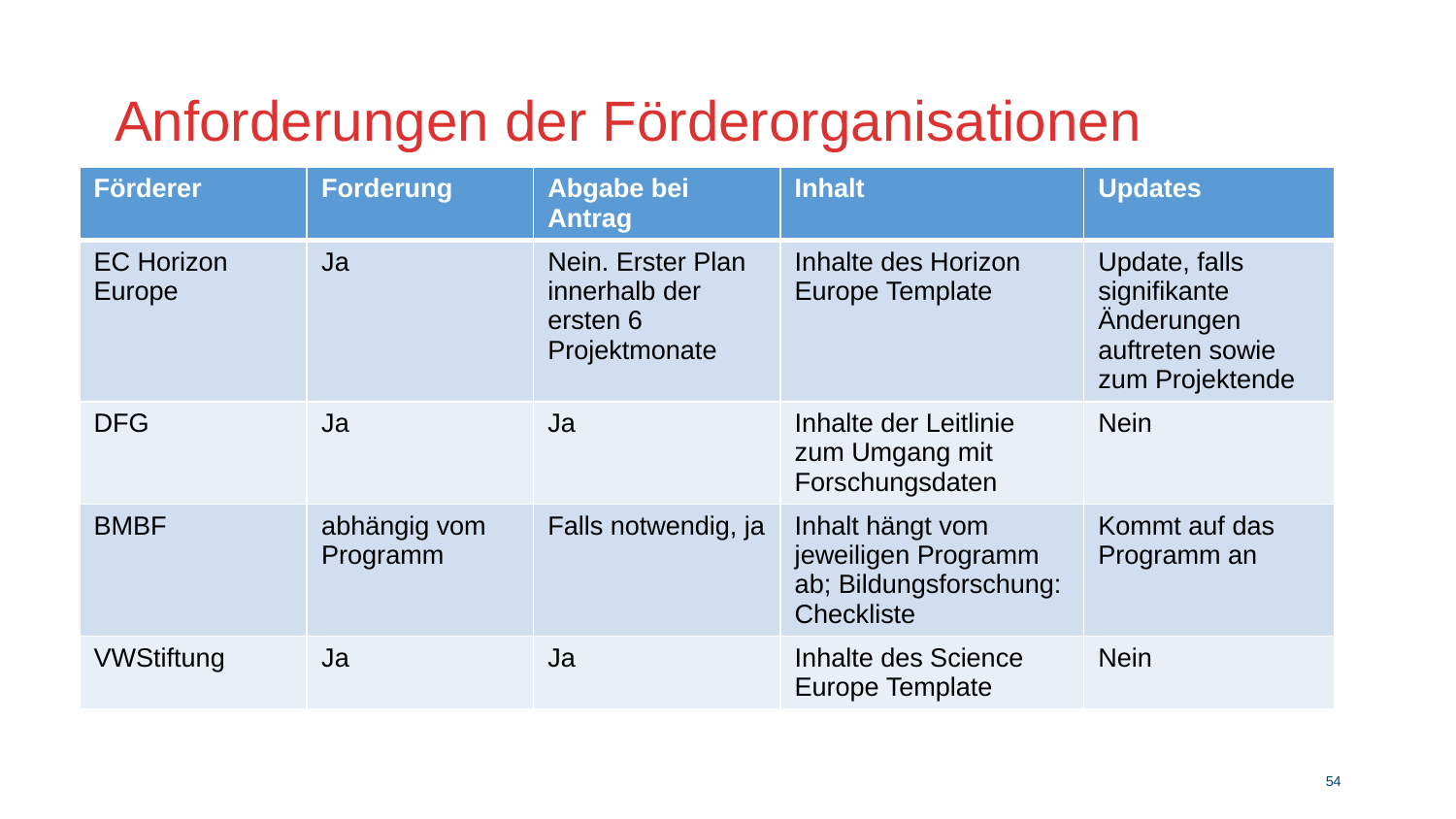

# Anforderungen der Förderorganisationen
| Förderer | Forderung | Abgabe bei Antrag | Inhalt | Updates |
| --- | --- | --- | --- | --- |
| EC Horizon Europe | Ja | Nein. Erster Plan innerhalb der ersten 6 Projektmonate | Inhalte des Horizon Europe Template | Update, falls signifikante Änderungen auftreten sowie zum Projektende |
| DFG | Ja | Ja | Inhalte der Leitlinie zum Umgang mit Forschungsdaten | Nein |
| BMBF | abhängig vom Programm | Falls notwendig, ja | Inhalt hängt vom jeweiligen Programm ab; Bildungsforschung: Checkliste | Kommt auf das Programm an |
| VWStiftung | Ja | Ja | Inhalte des Science Europe Template | Nein |
54